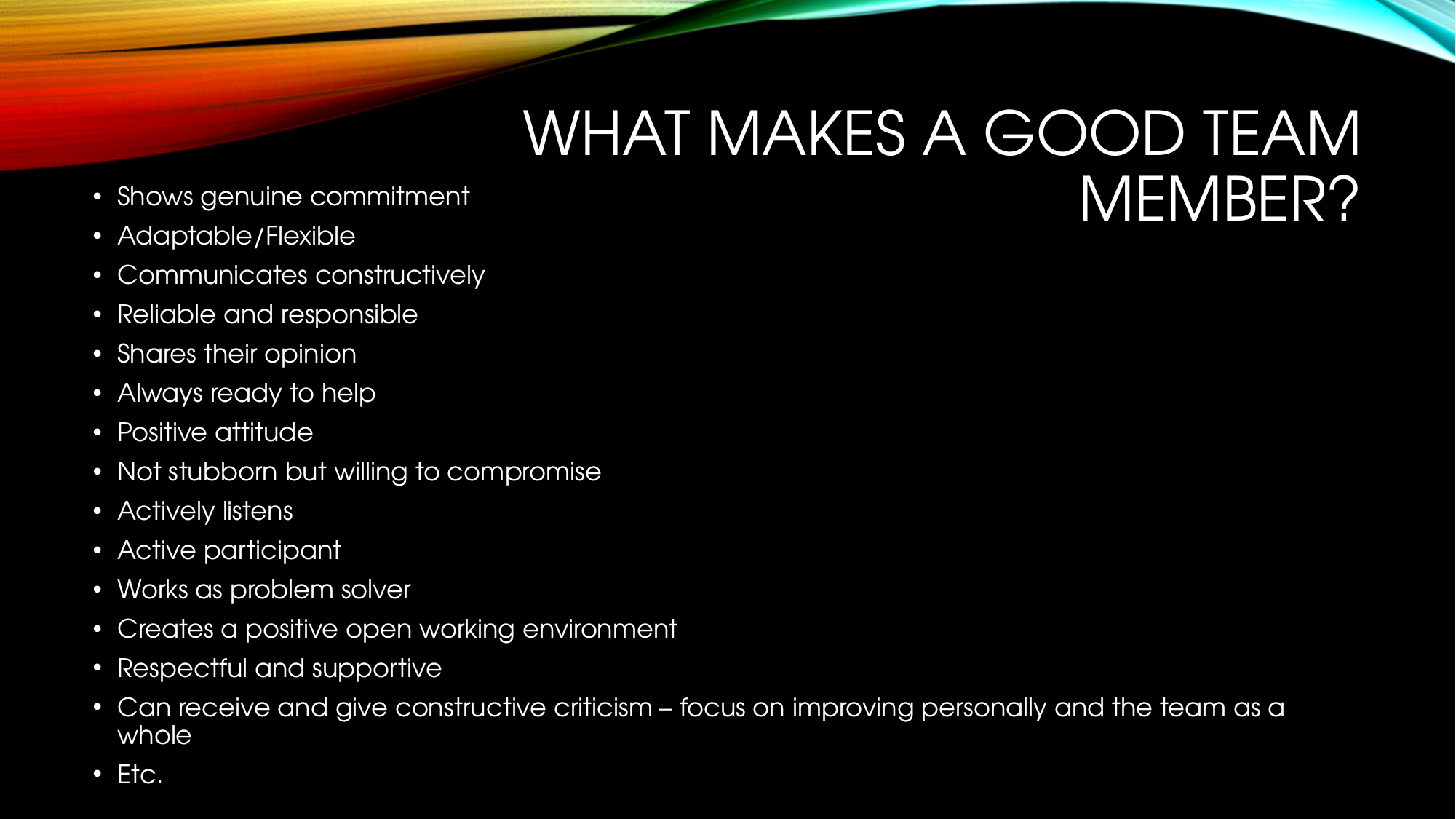

# What makes a good team member?
Shows genuine commitment
Adaptable/Flexible
Communicates constructively
Reliable and responsible
Shares their opinion
Always ready to help
Positive attitude
Not stubborn but willing to compromise
Actively listens
Active participant
Works as problem solver
Creates a positive open working environment
Respectful and supportive
Can receive and give constructive criticism – focus on improving personally and the team as a whole
Etc.